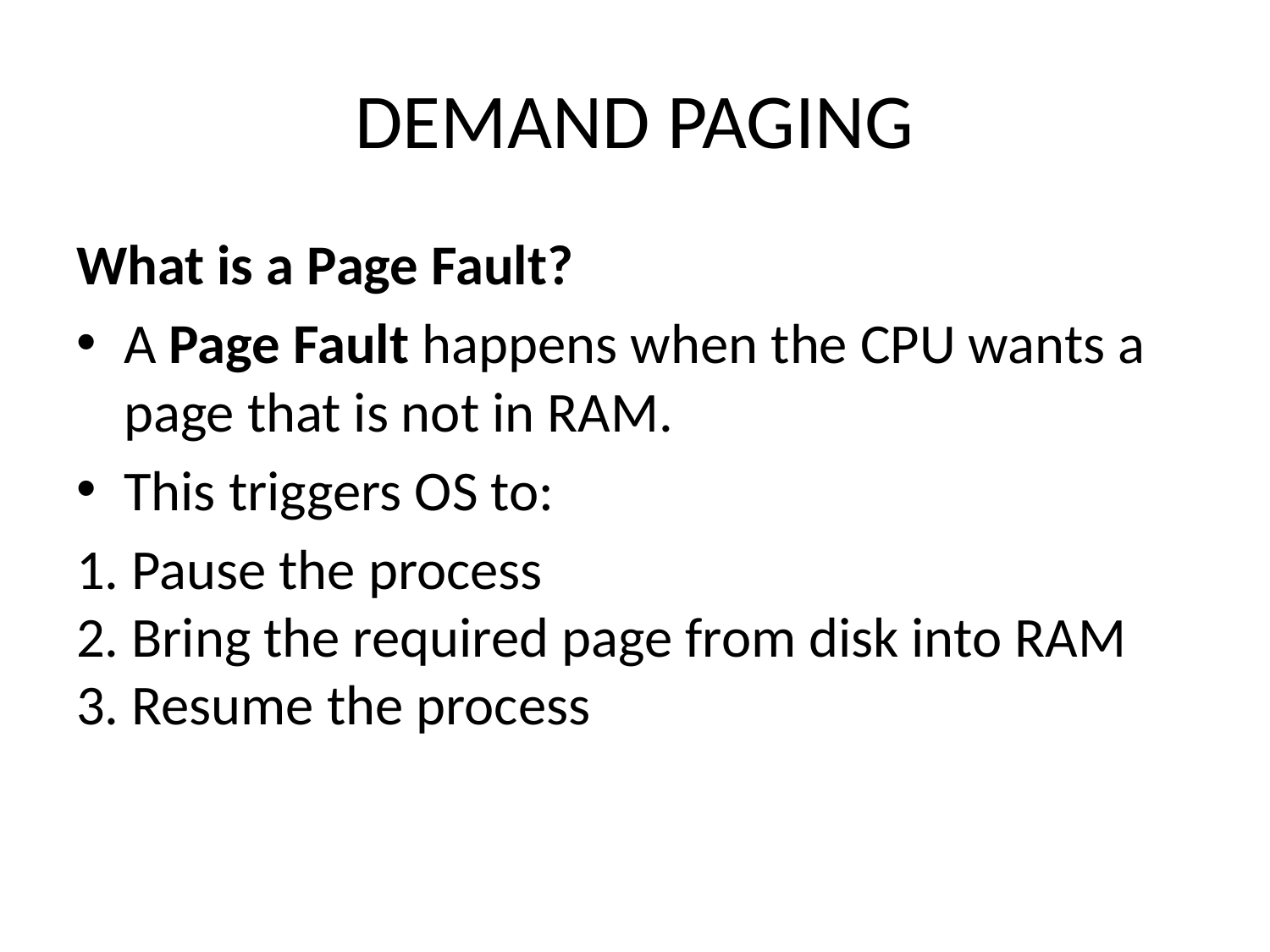

# DEMAND PAGING
What is a Page Fault?
A Page Fault happens when the CPU wants a page that is not in RAM.
This triggers OS to:
1. Pause the process
2. Bring the required page from disk into RAM
3. Resume the process